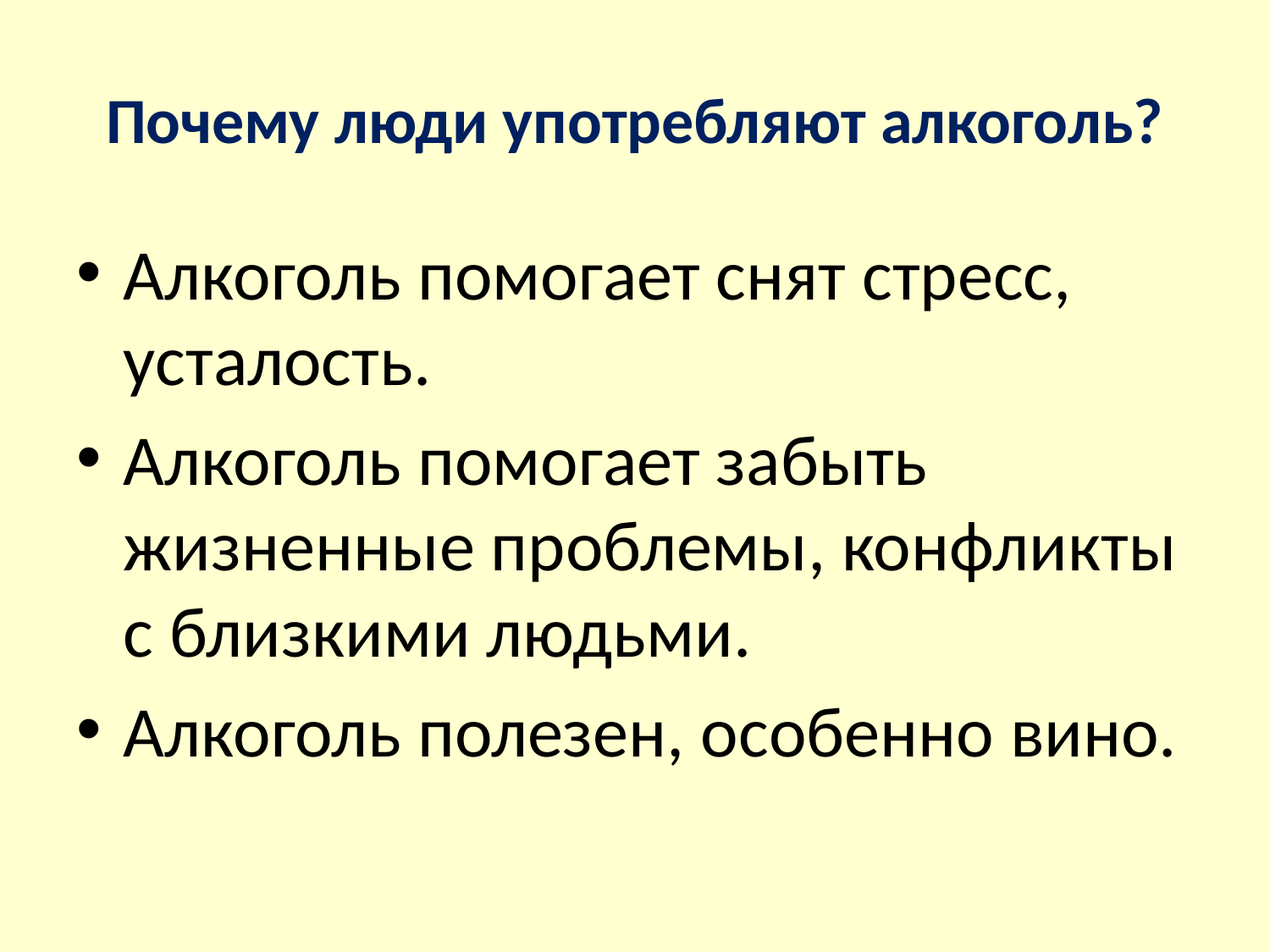

# Почему люди употребляют алкоголь?
Алкоголь помогает снят стресс, усталость.
Алкоголь помогает забыть жизненные проблемы, конфликты с близкими людьми.
Алкоголь полезен, особенно вино.